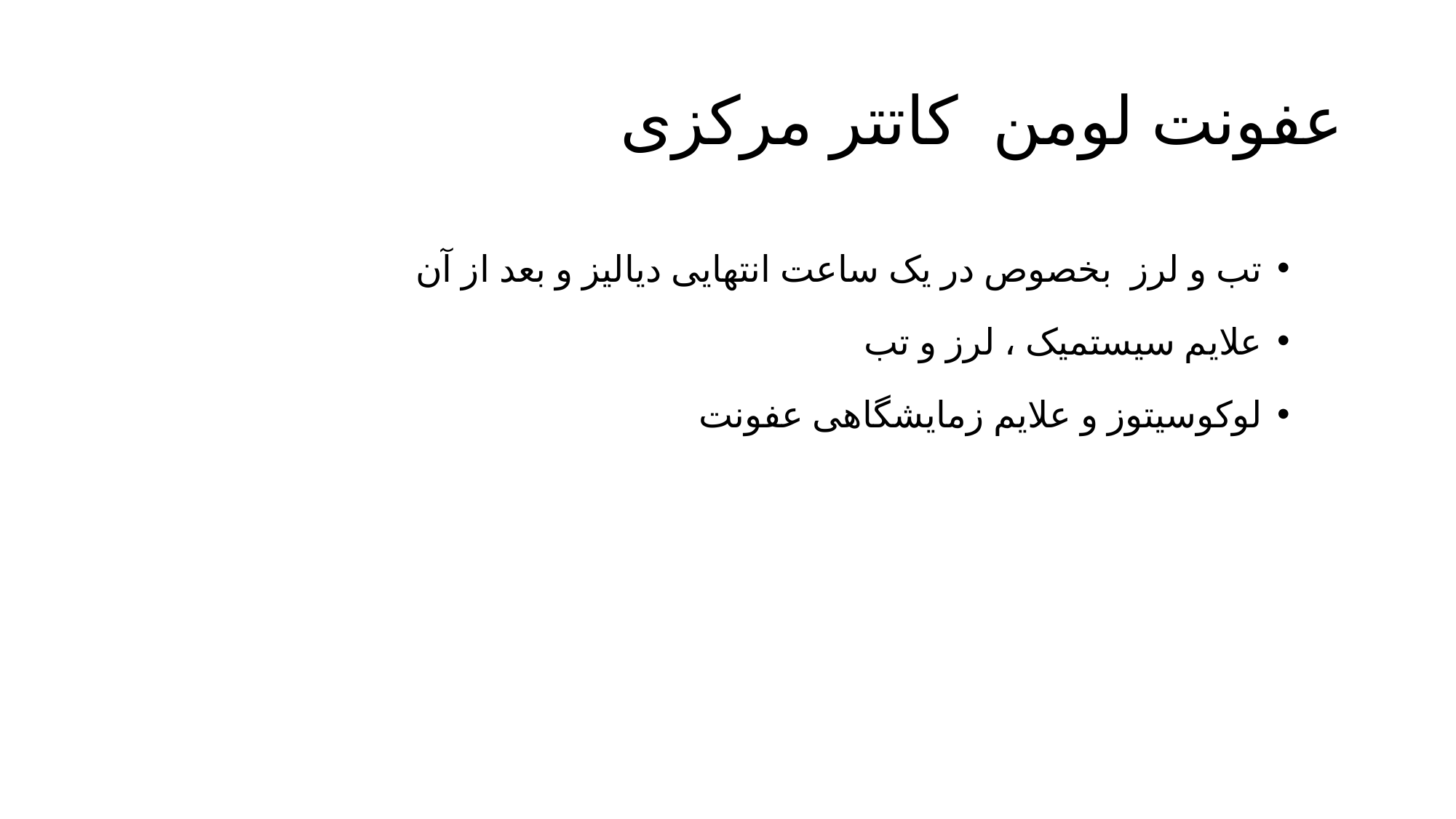

# عفونت لومن  کاتتر مرکزی
تب و لرز  بخصوص در یک ساعت انتهایی دیالیز و بعد از آن
علایم سیستمیک ، لرز و تب
لوکوسیتوز و علایم زمایشگاهی عفونت